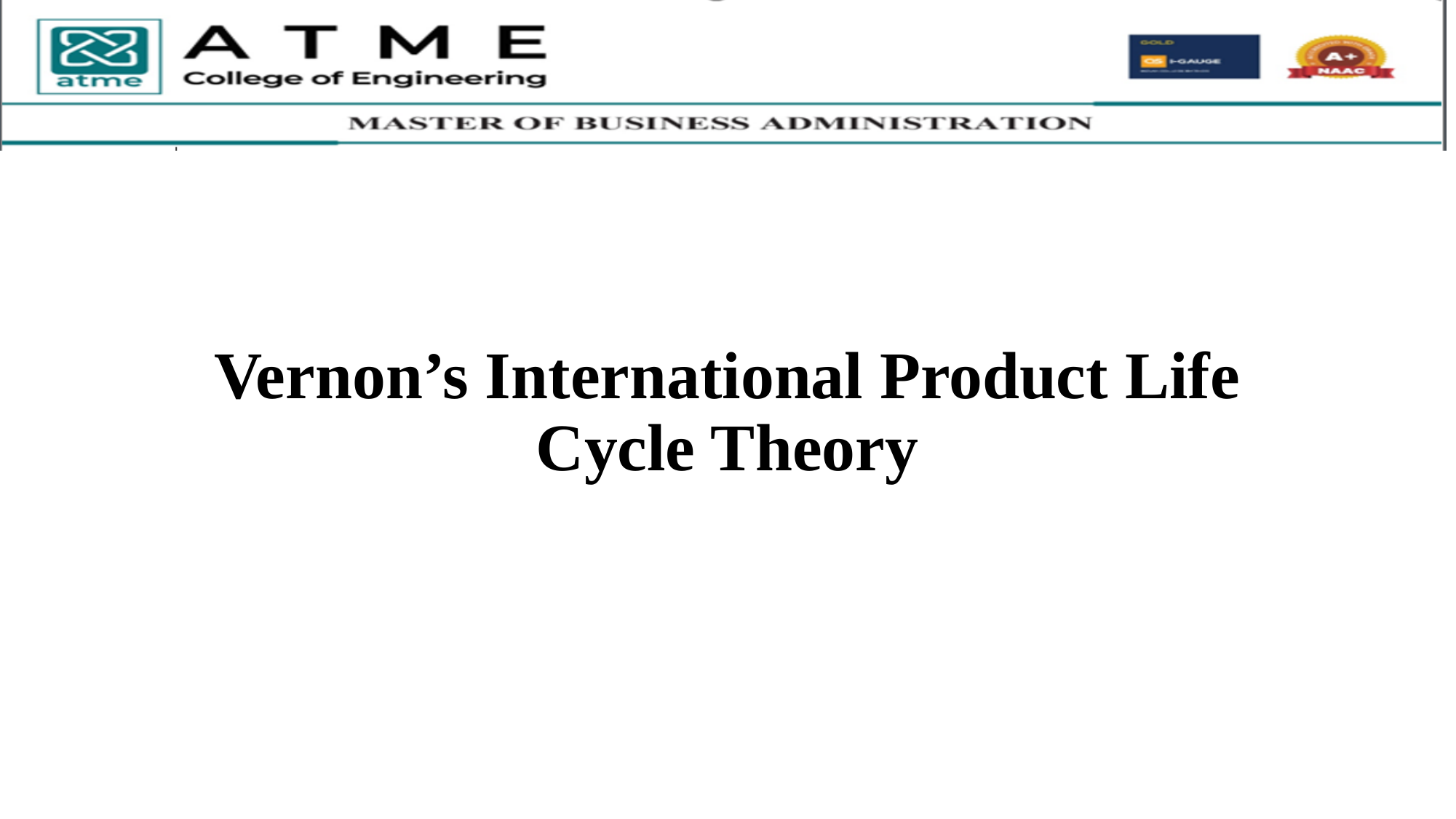

# Vernon’s International Product Life Cycle Theory